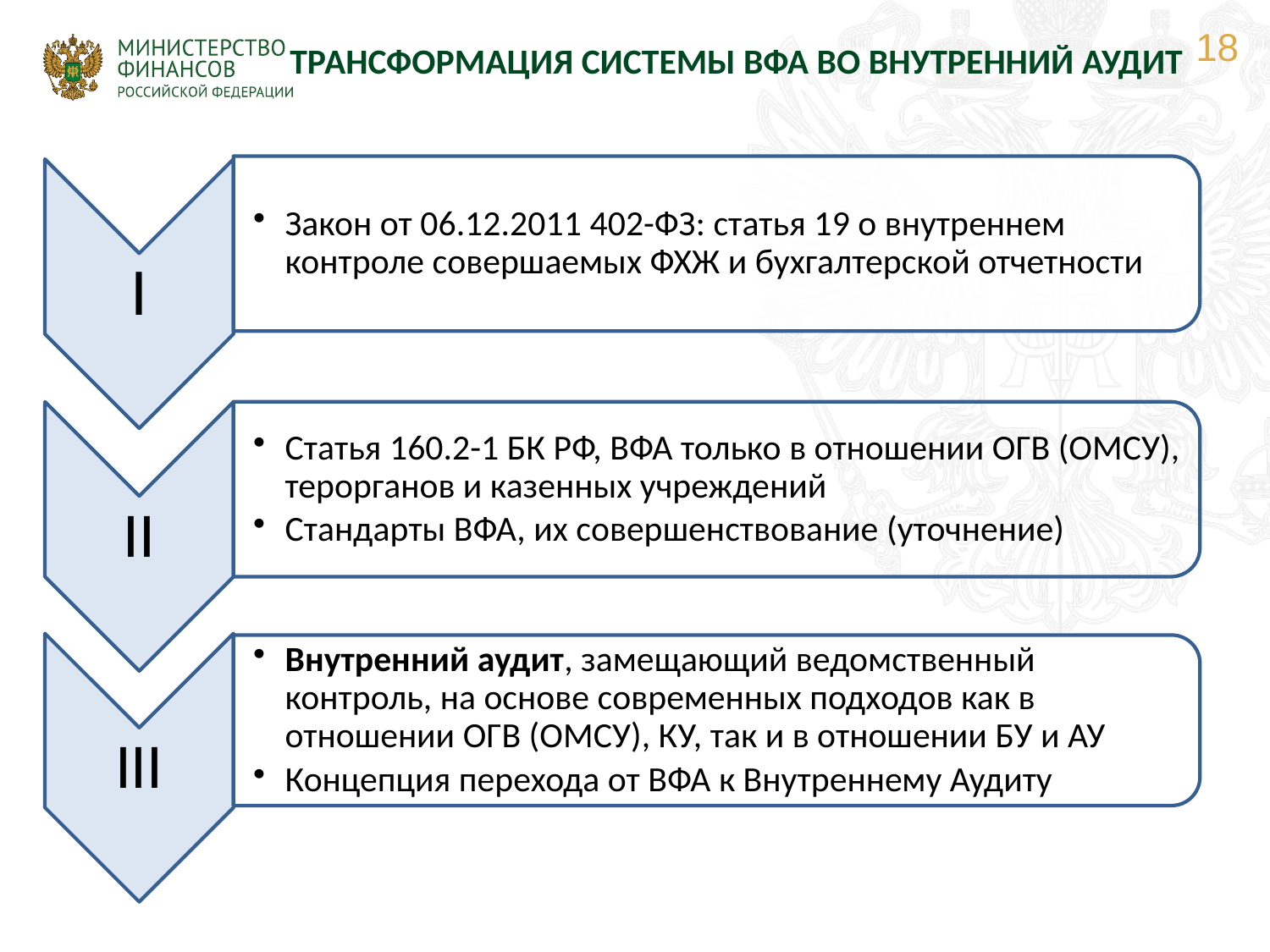

18
| ТРАНСФОРМАЦИЯ СИСТЕМЫ ВФА ВО ВНУТРЕННИЙ АУДИТ |
| --- |
I
Закон от 06.12.2011 402-ФЗ: статья 19 о внутреннем контроле совершаемых ФХЖ и бухгалтерской отчетности
II
Статья 160.2-1 БК РФ, ВФА только в отношении ОГВ (ОМСУ), терорганов и казенных учреждений
Стандарты ВФА, их совершенствование (уточнение)
III
Внутренний аудит, замещающий ведомственный контроль, на основе современных подходов как в отношении ОГВ (ОМСУ), КУ, так и в отношении БУ и АУ
Концепция перехода от ВФА к Внутреннему Аудиту